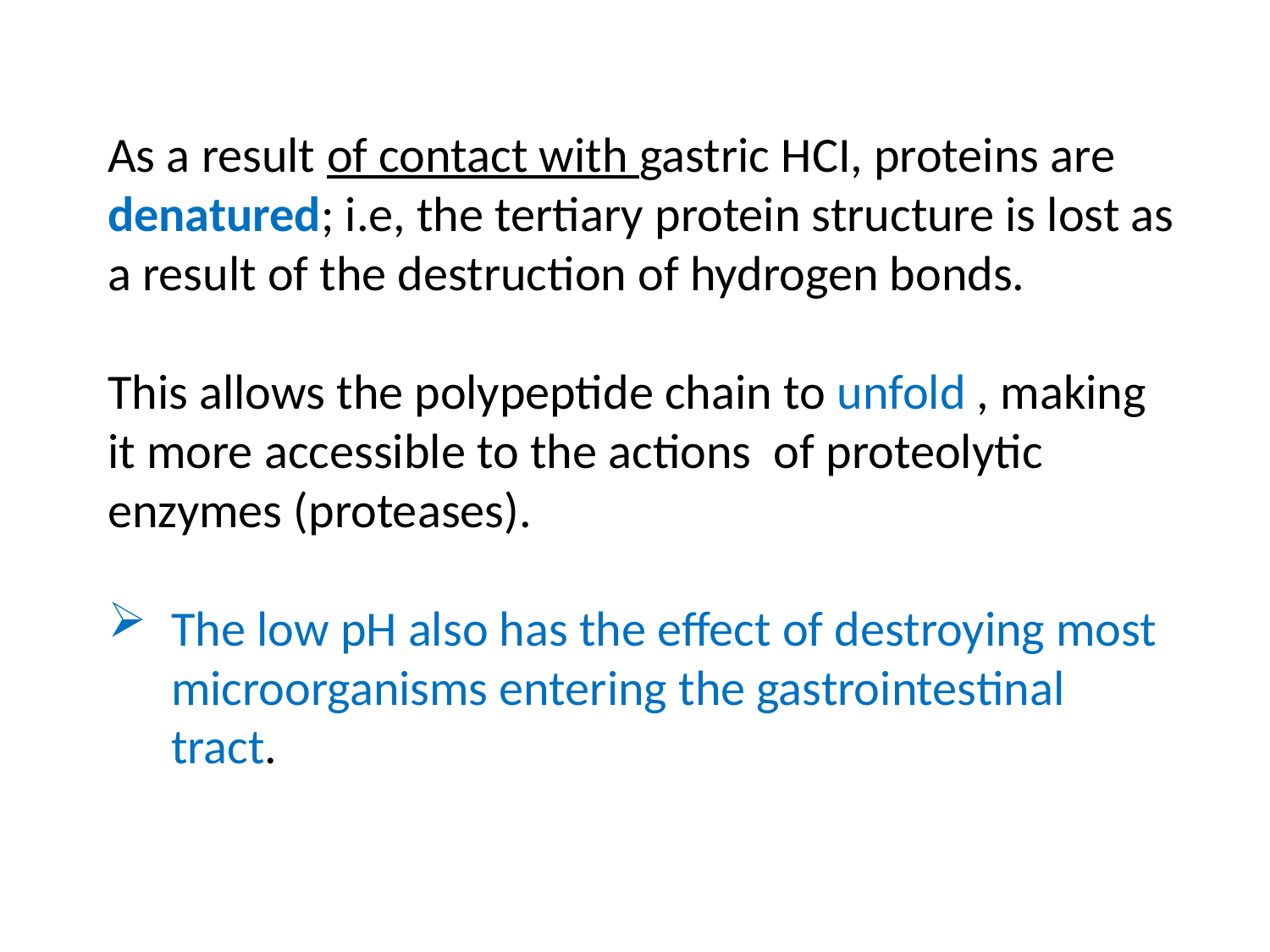

As a result of contact with gastric HCI, proteins are denatured; i.e, the tertiary protein structure is lost as a result of the destruction of hydrogen bonds.

This allows the polypeptide chain to unfold , making it more accessible to the actions  of proteolytic enzymes (proteases).

The low pH also has the effect of destroying most microorganisms entering the gastrointestinal tract.